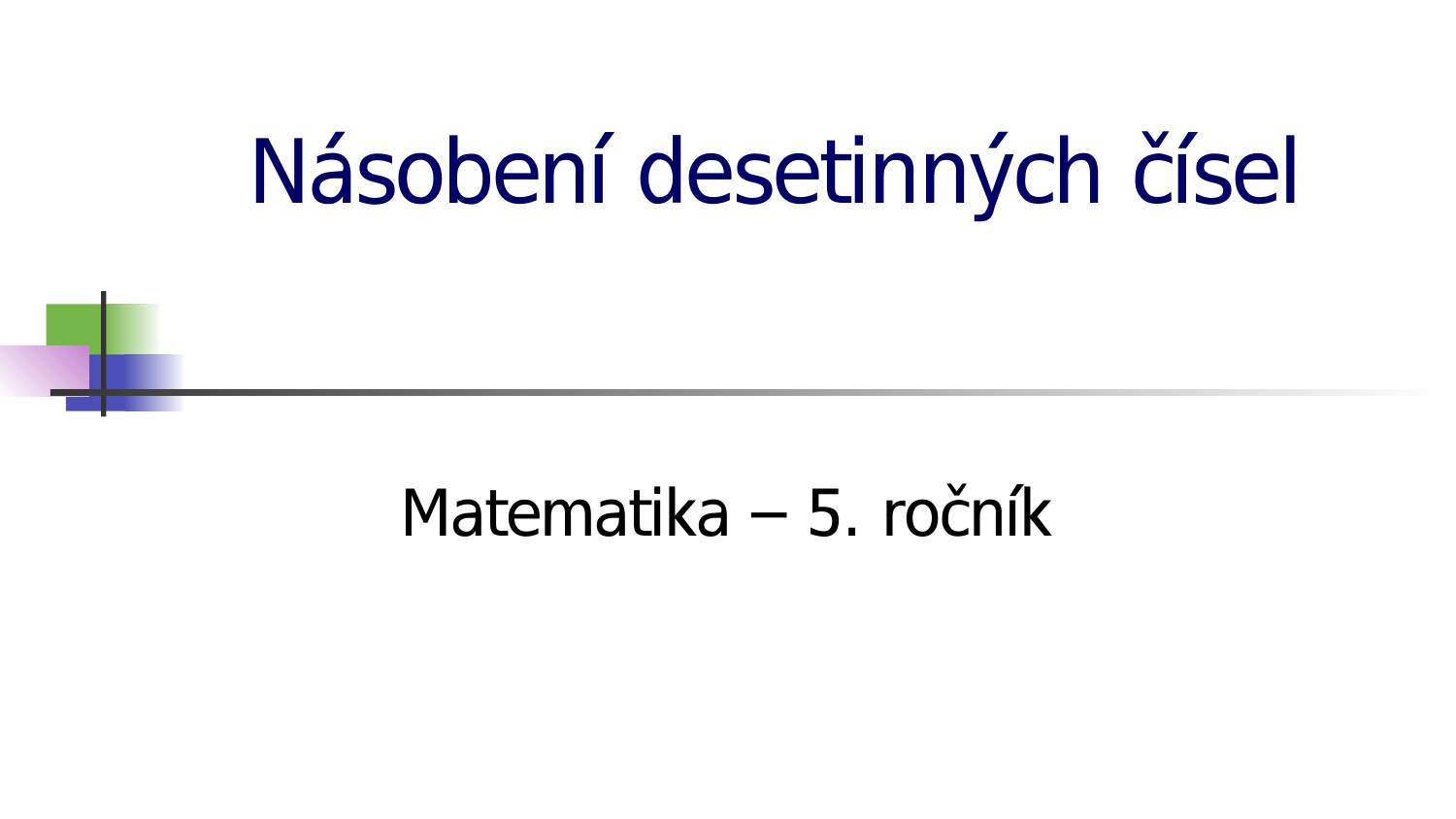

# Násobení desetinných čísel
Matematika – 5. ročník